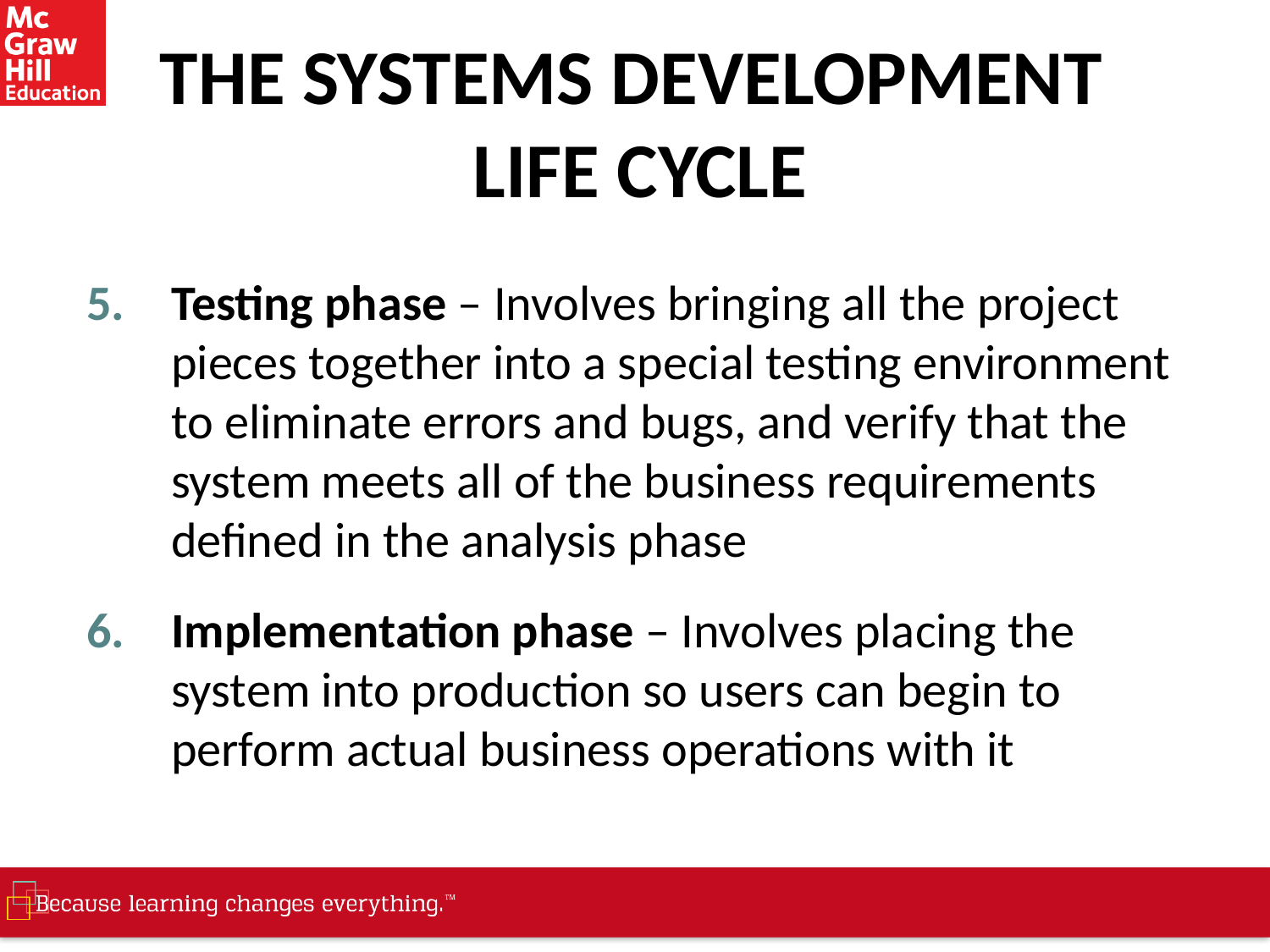

# THE SYSTEMS DEVELOPMENT LIFE CYCLE
Testing phase – Involves bringing all the project pieces together into a special testing environment to eliminate errors and bugs, and verify that the system meets all of the business requirements defined in the analysis phase
Implementation phase – Involves placing the system into production so users can begin to perform actual business operations with it